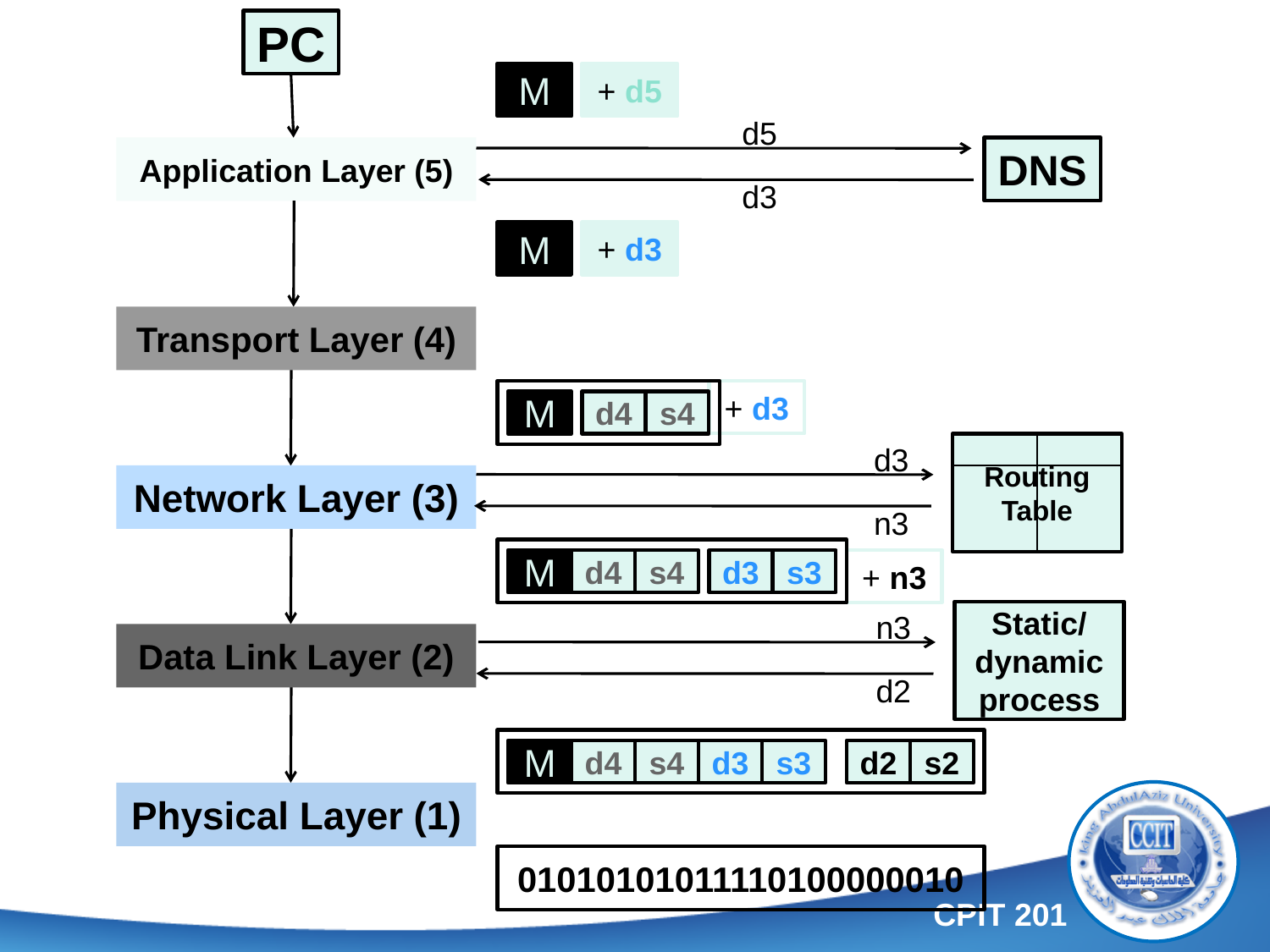

PC
M
+ d5
d5

Application Layer (5)

DNS
d3
M
+ d3
Transport Layer (4)

+ d3
M
d4
s4
d3
Routing Table
n3
Network Layer (3)

M
d4
s4
d3
s3
+ n3
n3
Static/
dynamic process
d2
Data Link Layer (2)

M
d4
s4
d3
s3
d2
s2
Physical Layer (1)
01010101011110100000010